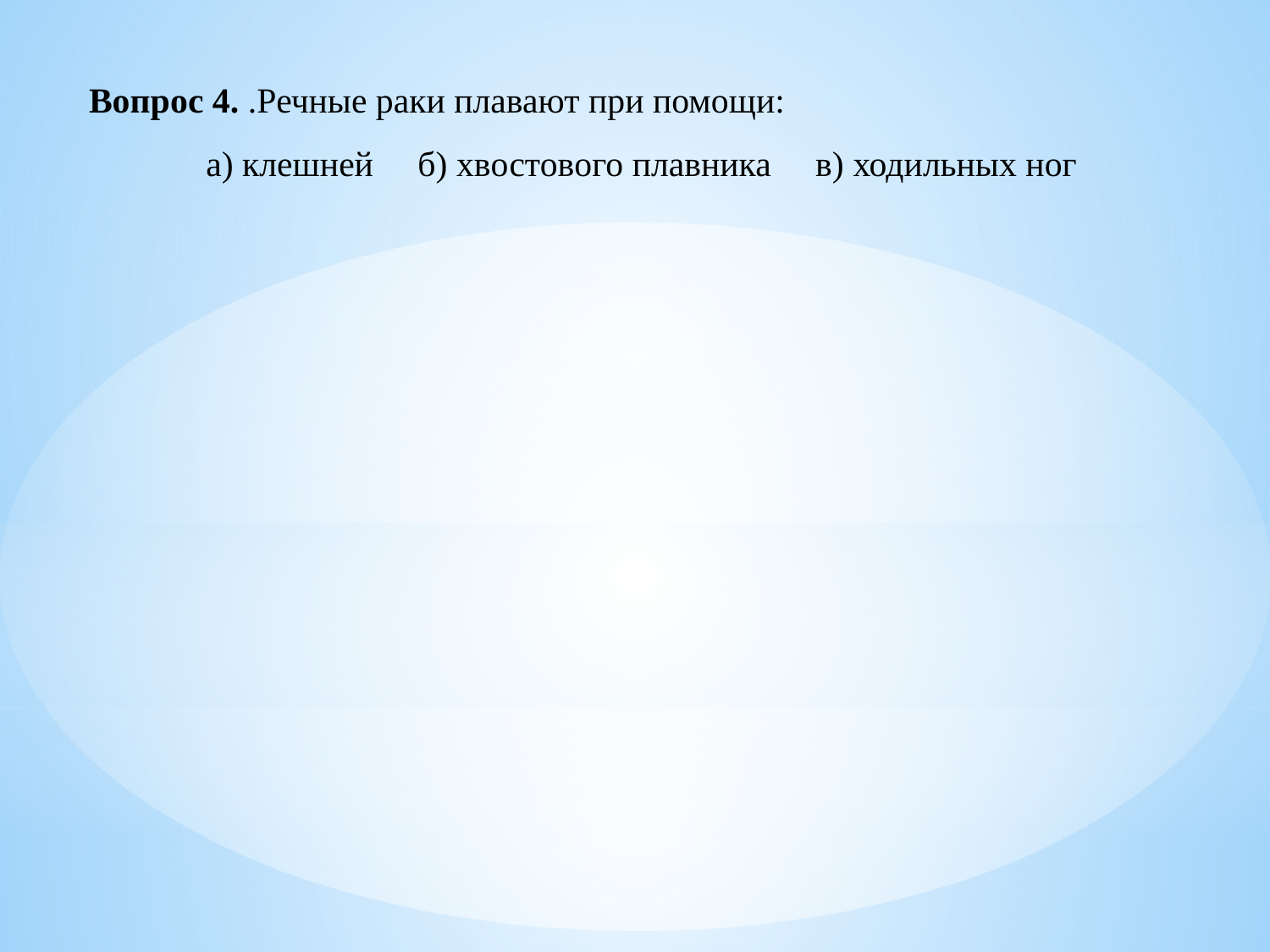

Вопрос 4. .Речные раки плавают при помощи:
а) клешней     б) хвостового плавника     в) ходильных ног